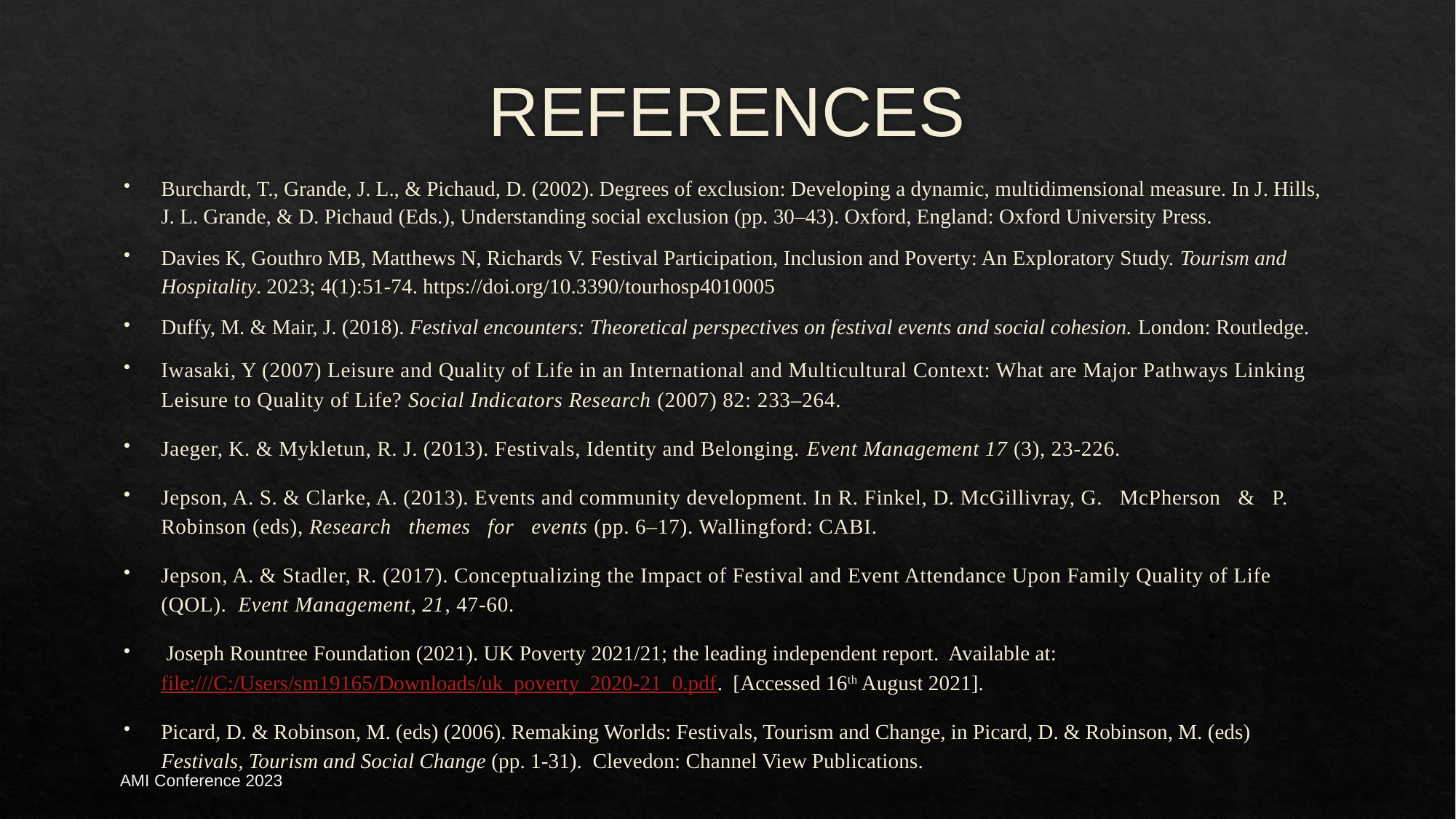

# REFERENCES
Burchardt, T., Grande, J. L., & Pichaud, D. (2002). Degrees of exclusion: Developing a dynamic, multidimensional measure. In J. Hills, J. L. Grande, & D. Pichaud (Eds.), Understanding social exclusion (pp. 30–43). Oxford, England: Oxford University Press.
Davies K, Gouthro MB, Matthews N, Richards V. Festival Participation, Inclusion and Poverty: An Exploratory Study. Tourism and Hospitality. 2023; 4(1):51-74. https://doi.org/10.3390/tourhosp4010005
Duffy, M. & Mair, J. (2018). Festival encounters: Theoretical perspectives on festival events and social cohesion. London: Routledge.
Iwasaki, Y (2007) Leisure and Quality of Life in an International and Multicultural Context: What are Major Pathways Linking Leisure to Quality of Life? Social Indicators Research (2007) 82: 233–264.
Jaeger, K. & Mykletun, R. J. (2013). Festivals, Identity and Belonging. Event Management 17 (3), 23-226.
Jepson, A. S. & Clarke, A. (2013). Events and community development. In R. Finkel, D. McGillivray, G.   McPherson   &   P.   Robinson (eds), Research   themes   for   events (pp. 6–17). Wallingford: CABI.
Jepson, A. & Stadler, R. (2017). Conceptualizing the Impact of Festival and Event Attendance Upon Family Quality of Life (QOL).  Event Management, 21, 47-60.
 Joseph Rountree Foundation (2021). UK Poverty 2021/21; the leading independent report.  Available at: file:///C:/Users/sm19165/Downloads/uk_poverty_2020-21_0.pdf.  [Accessed 16th August 2021].
Picard, D. & Robinson, M. (eds) (2006). Remaking Worlds: Festivals, Tourism and Change, in Picard, D. & Robinson, M. (eds) Festivals, Tourism and Social Change (pp. 1-31).  Clevedon: Channel View Publications.

AMI Conference 2023